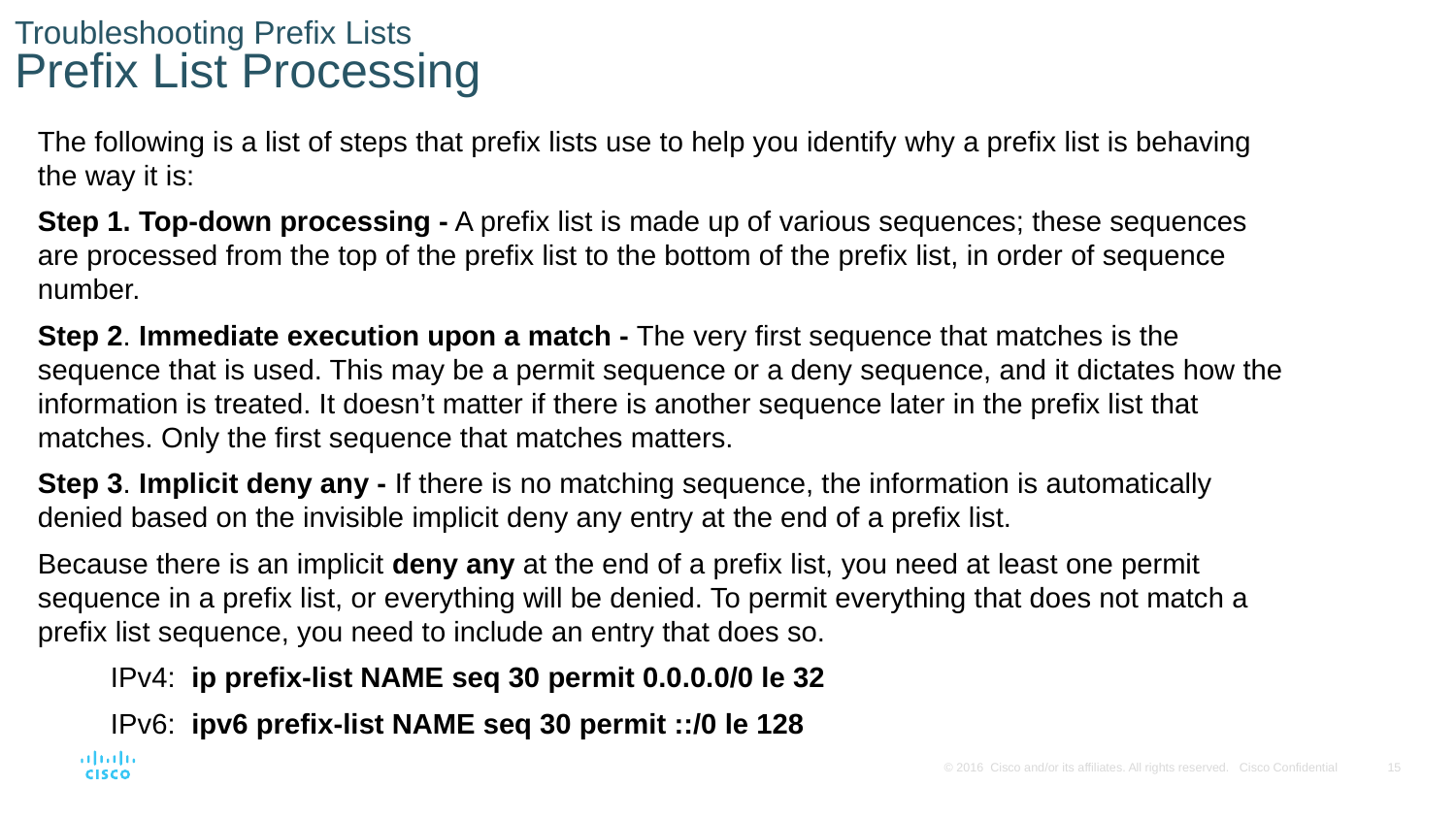

# Troubleshooting Prefix Lists Prefix List Processing
The following is a list of steps that prefix lists use to help you identify why a prefix list is behaving the way it is:
Step 1. Top-down processing - A prefix list is made up of various sequences; these sequences are processed from the top of the prefix list to the bottom of the prefix list, in order of sequence number.
Step 2. Immediate execution upon a match - The very first sequence that matches is the sequence that is used. This may be a permit sequence or a deny sequence, and it dictates how the information is treated. It doesn’t matter if there is another sequence later in the prefix list that matches. Only the first sequence that matches matters.
Step 3. Implicit deny any - If there is no matching sequence, the information is automatically denied based on the invisible implicit deny any entry at the end of a prefix list.
Because there is an implicit deny any at the end of a prefix list, you need at least one permit sequence in a prefix list, or everything will be denied. To permit everything that does not match a prefix list sequence, you need to include an entry that does so.
IPv4:  ip prefix-list NAME seq 30 permit 0.0.0.0/0 le 32
IPv6:  ipv6 prefix-list NAME seq 30 permit ::/0 le 128